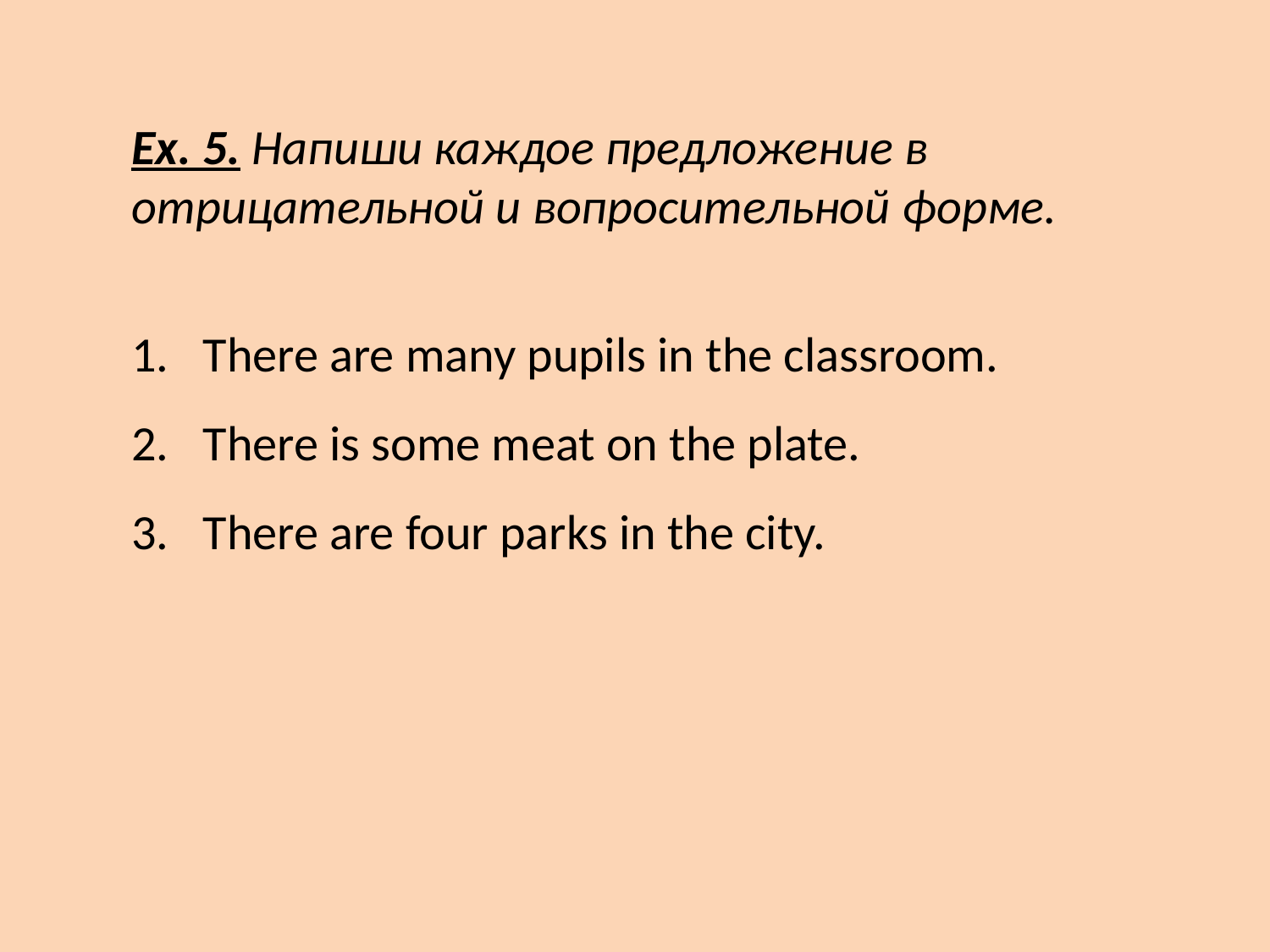

Ex. 5. Напиши каждое предложение в отрицательной и вопросительной форме.

There are many pupils in the classroom.
There is some meat on the plate.
There are four parks in the city.